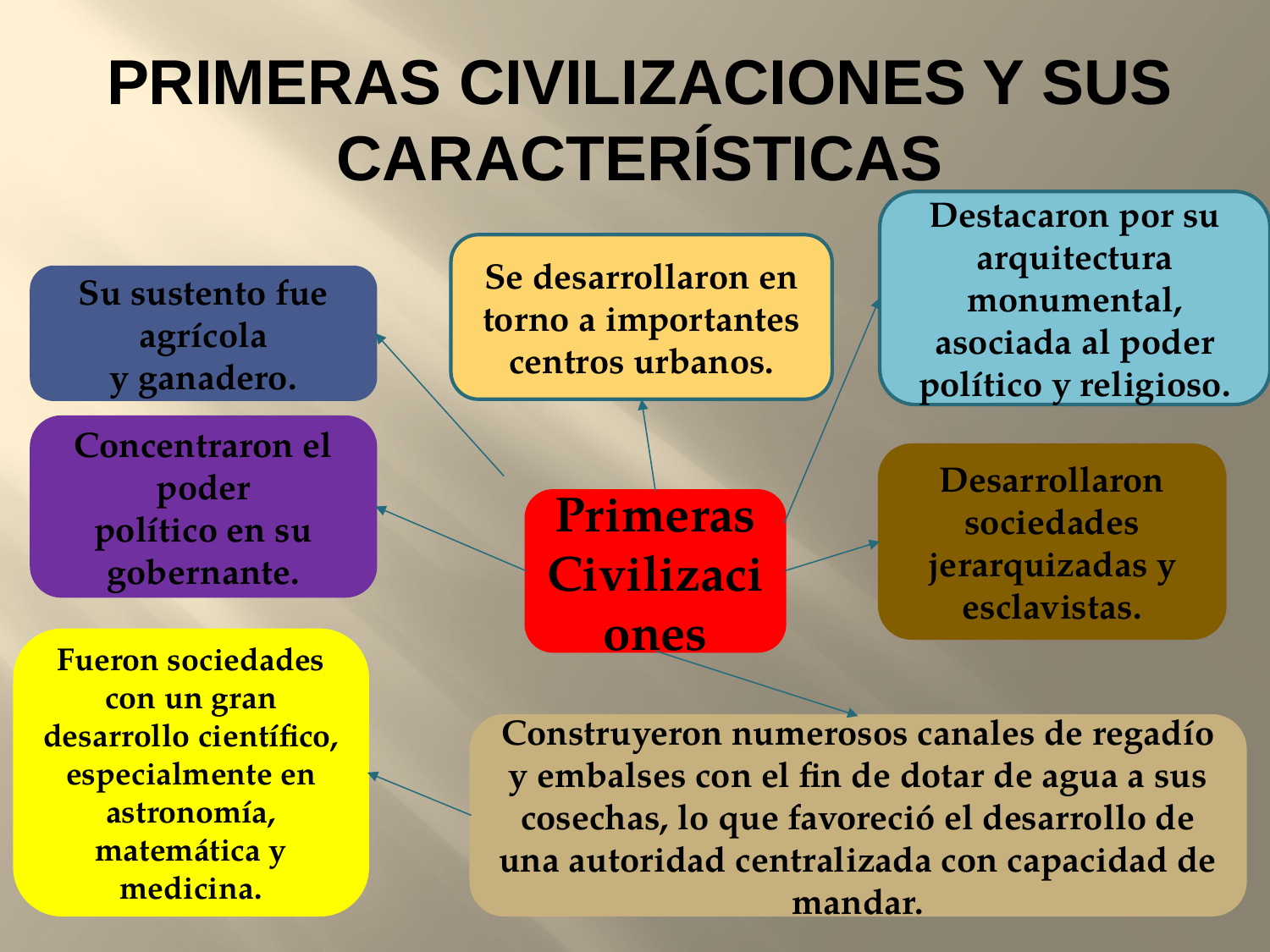

# PRIMERAS CIVILIZACIONES Y SUS CARACTERÍSTICAS
Destacaron por su arquitectura monumental, asociada al poder político y religioso.
Se desarrollaron en
torno a importantes
centros urbanos.
Su sustento fue agrícola
y ganadero.
Concentraron el poder
político en su gobernante.
Desarrollaron sociedades
jerarquizadas y esclavistas.
Primeras
Civilizaciones
Fueron sociedades con un gran desarrollo científico, especialmente en astronomía, matemática y medicina.
Construyeron numerosos canales de regadío y embalses con el fin de dotar de agua a sus cosechas, lo que favoreció el desarrollo de una autoridad centralizada con capacidad de mandar.